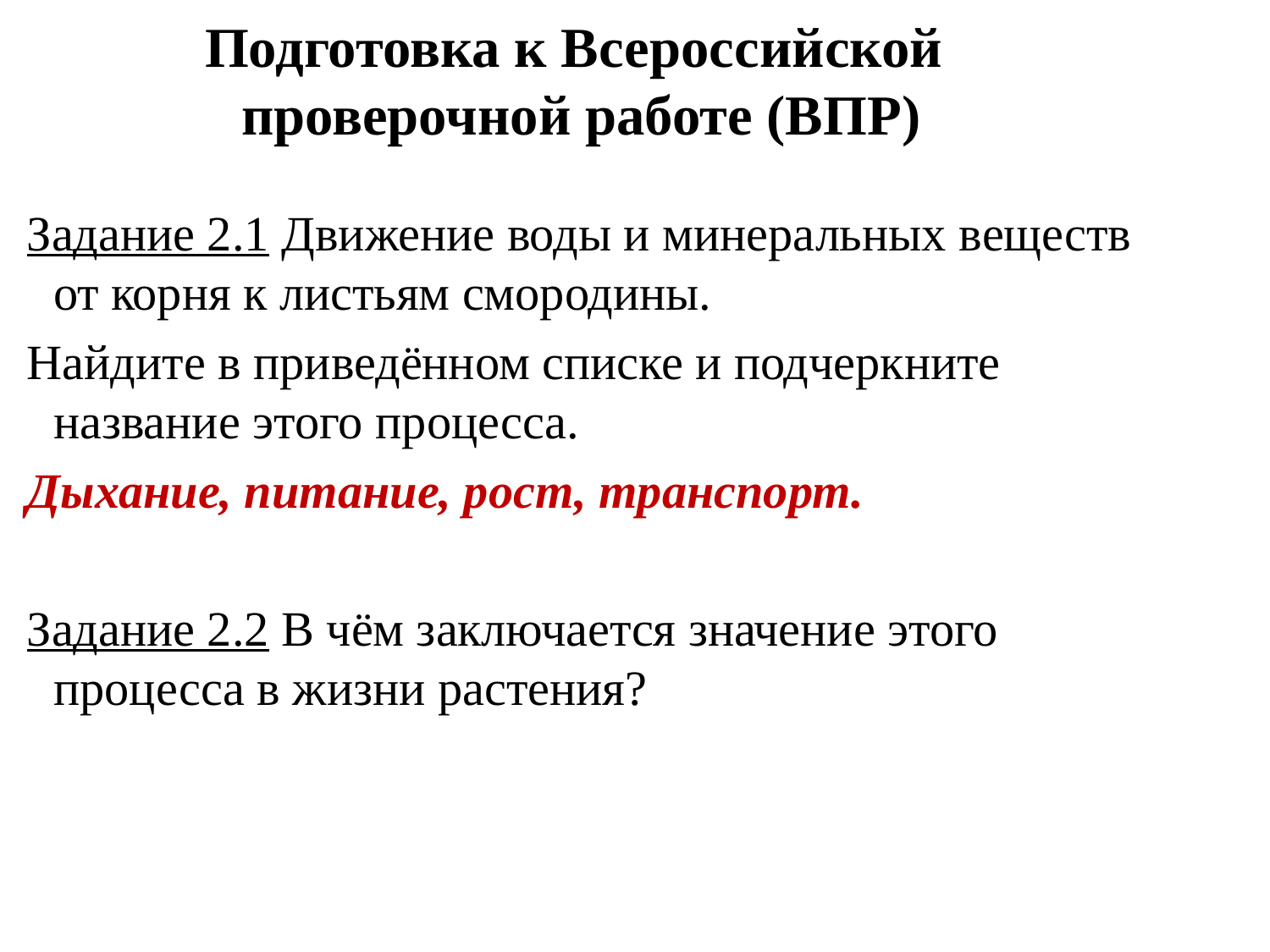

# Подготовка к Всероссийской проверочной работе (ВПР)
Задание 2.1 Движение воды и минеральных веществ от корня к листьям смородины.
Найдите в приведённом списке и подчеркните название этого процесса.
Дыхание, питание, рост, транспорт.

Задание 2.2 В чём заключается значение этого процесса в жизни растения?